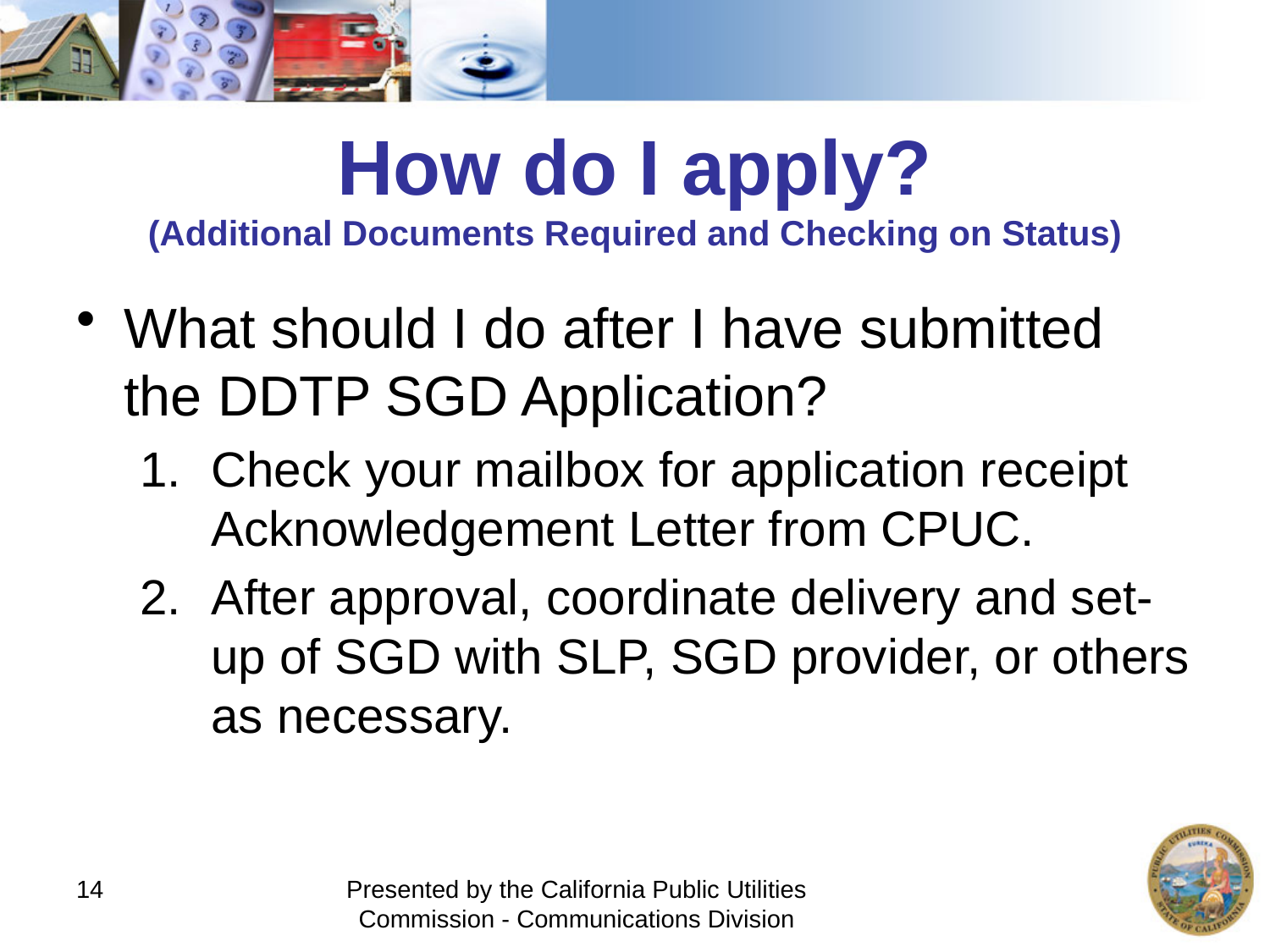

# How do I apply? (Additional Documents Required and Checking on Status)
What should I do after I have submitted the DDTP SGD Application?
Check your mailbox for application receipt Acknowledgement Letter from CPUC.
After approval, coordinate delivery and set-up of SGD with SLP, SGD provider, or others as necessary.

14
Presented by the California Public Utilities Commission - Communications Division